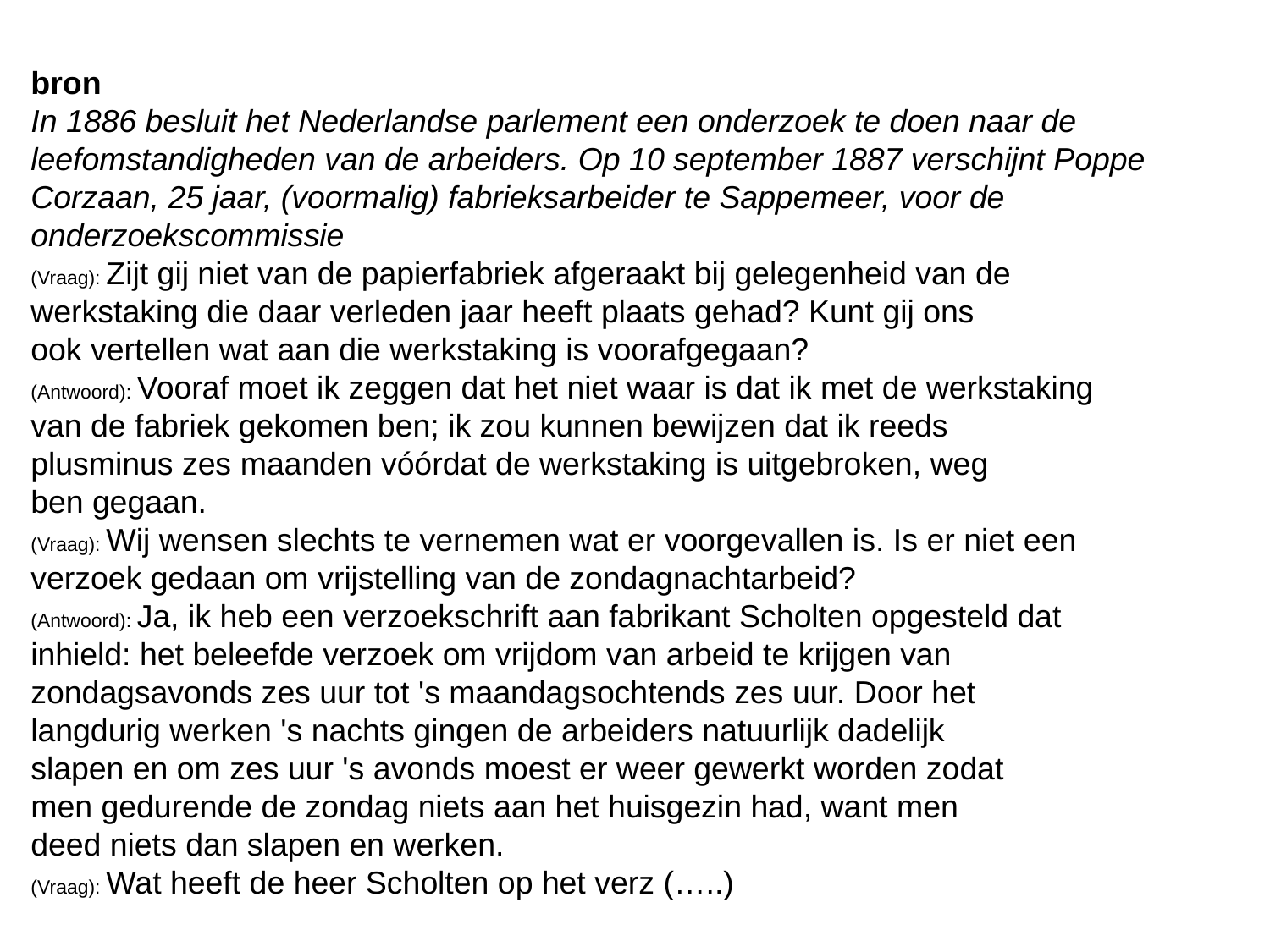

bron
In 1886 besluit het Nederlandse parlement een onderzoek te doen naar de
leefomstandigheden van de arbeiders. Op 10 september 1887 verschijnt Poppe
Corzaan, 25 jaar, (voormalig) fabrieksarbeider te Sappemeer, voor de
onderzoekscommissie
(Vraag): Zijt gij niet van de papierfabriek afgeraakt bij gelegenheid van de
werkstaking die daar verleden jaar heeft plaats gehad? Kunt gij ons
ook vertellen wat aan die werkstaking is voorafgegaan?
(Antwoord): Vooraf moet ik zeggen dat het niet waar is dat ik met de werkstaking
van de fabriek gekomen ben; ik zou kunnen bewijzen dat ik reeds
plusminus zes maanden vóórdat de werkstaking is uitgebroken, weg
ben gegaan.
(Vraag): Wij wensen slechts te vernemen wat er voorgevallen is. Is er niet een
verzoek gedaan om vrijstelling van de zondagnachtarbeid?
(Antwoord): Ja, ik heb een verzoekschrift aan fabrikant Scholten opgesteld dat
inhield: het beleefde verzoek om vrijdom van arbeid te krijgen van
zondagsavonds zes uur tot 's maandagsochtends zes uur. Door het
langdurig werken 's nachts gingen de arbeiders natuurlijk dadelijk
slapen en om zes uur 's avonds moest er weer gewerkt worden zodat
men gedurende de zondag niets aan het huisgezin had, want men
deed niets dan slapen en werken.
(Vraag): Wat heeft de heer Scholten op het verz (…..)